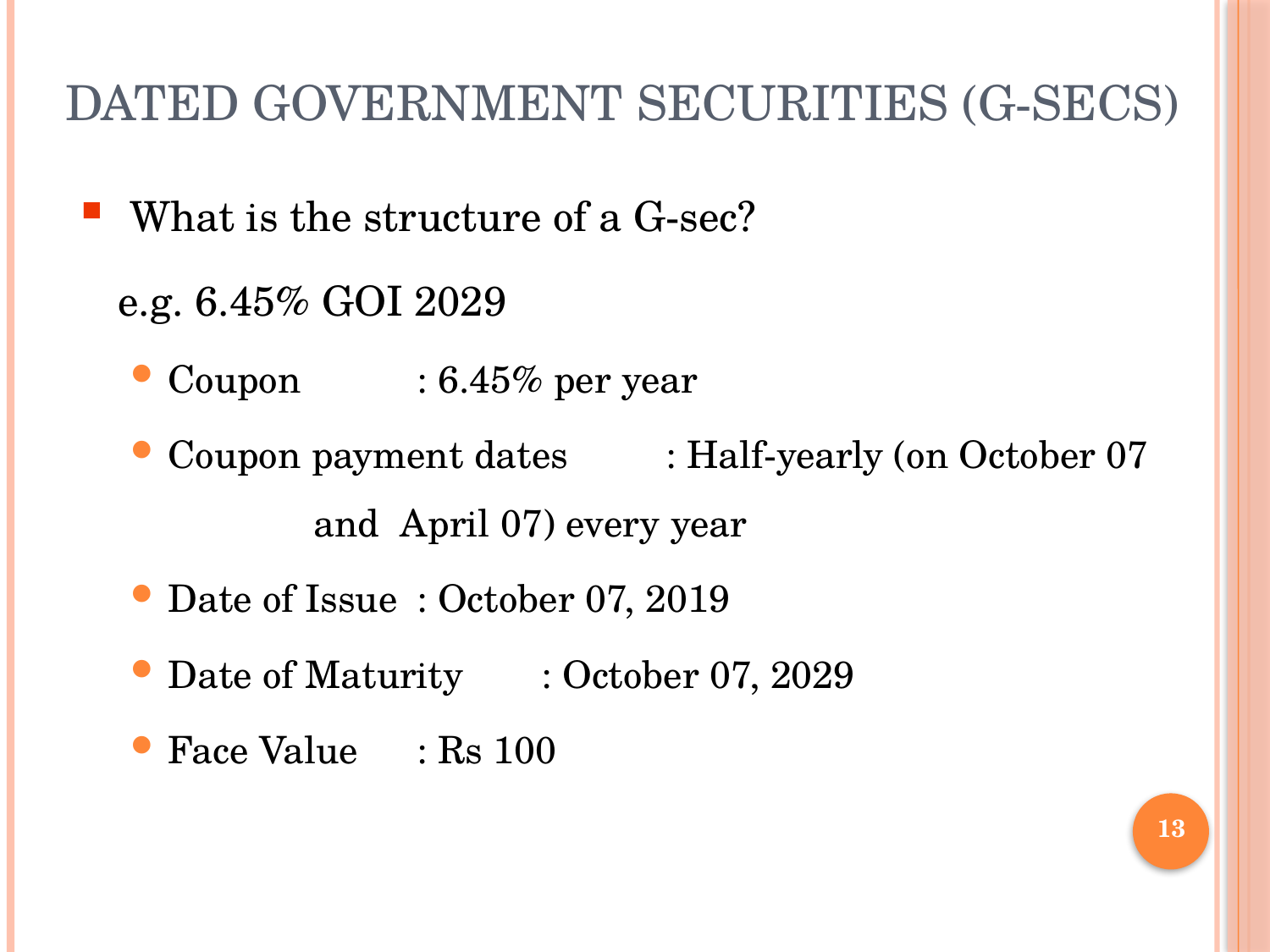

# Dated Government Securities (G-secs)
 What is the structure of a G-sec?
			e.g. 6.45% GOI 2029
Coupon 			: 6.45% per year
Coupon payment dates	: Half-yearly (on October 07 				  	  and  April 07) every year
Date of Issue		: October 07, 2019
Date of Maturity  	: October 07, 2029
Face Value		: Rs 100
13